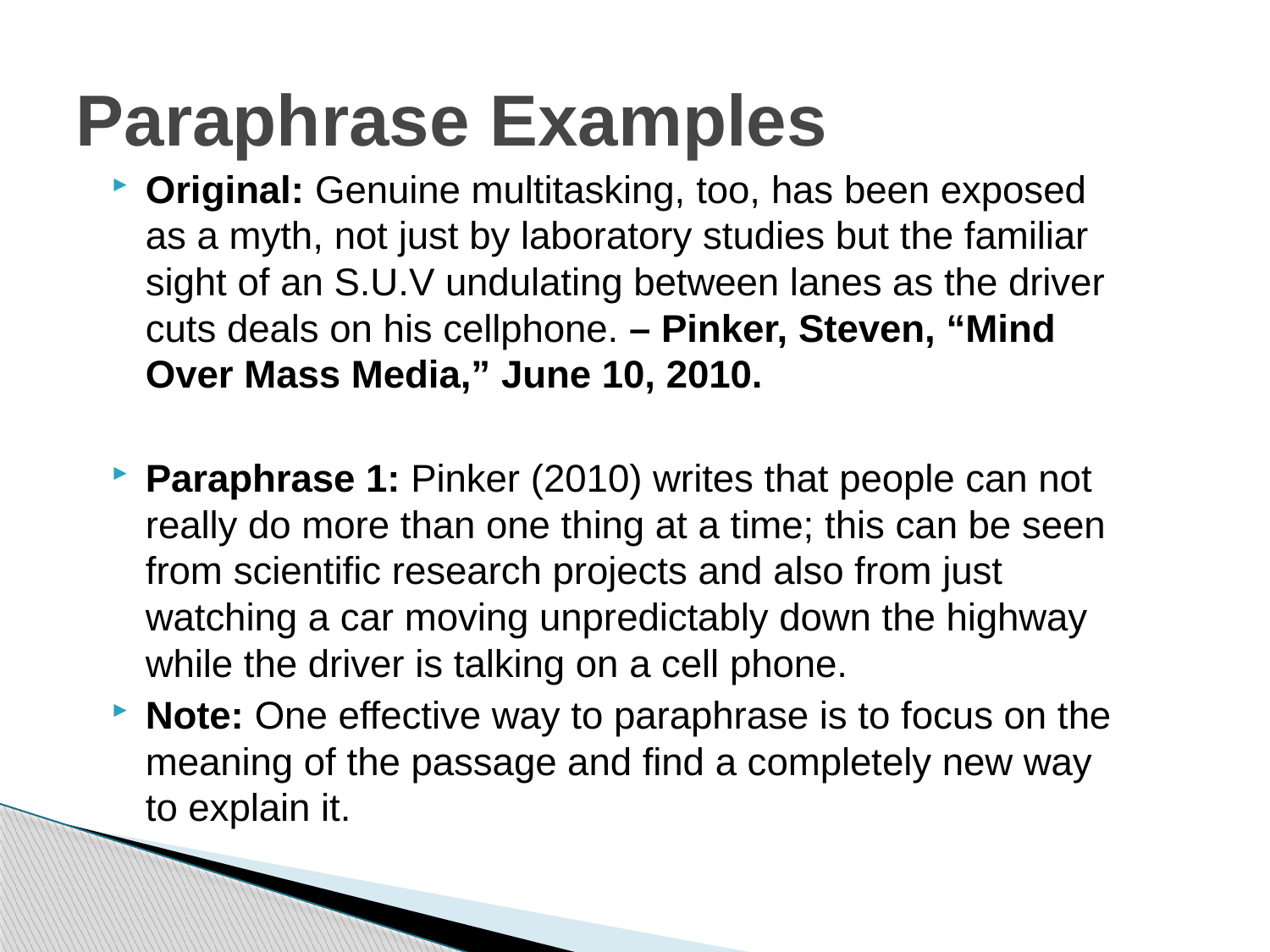

# Paraphrase Examples
Original: Genuine multitasking, too, has been exposed as a myth, not just by laboratory studies but the familiar sight of an S.U.V undulating between lanes as the driver cuts deals on his cellphone. – Pinker, Steven, “Mind Over Mass Media,” June 10, 2010.

Paraphrase 1: Pinker (2010) writes that people can not really do more than one thing at a time; this can be seen from scientific research projects and also from just watching a car moving unpredictably down the highway while the driver is talking on a cell phone.
Note: One effective way to paraphrase is to focus on the meaning of the passage and find a completely new way to explain it.